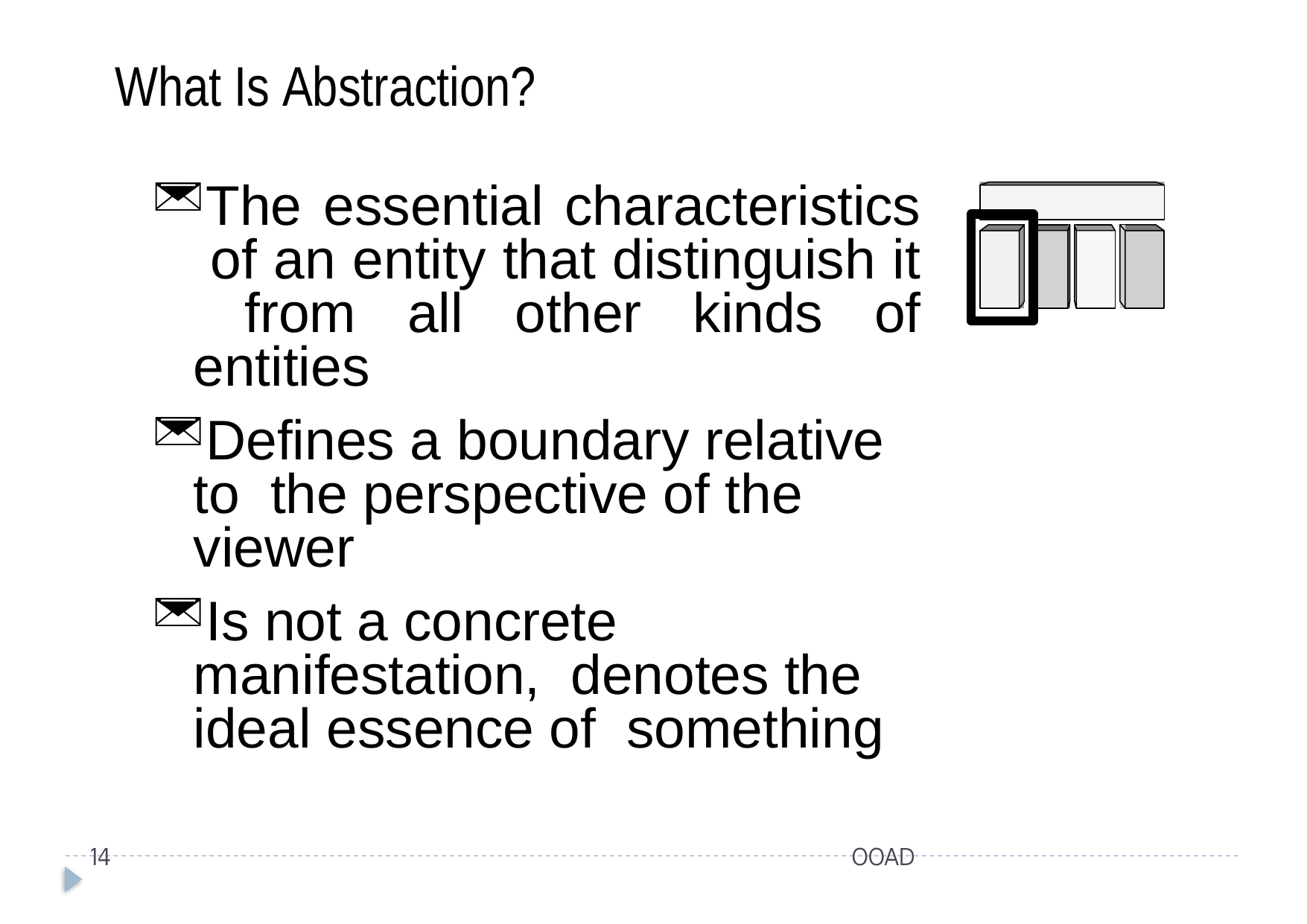

What Is Abstraction?

The essential characteristics  of an entity that distinguish it  from all other kinds of entities
Defines a boundary relative to  the perspective of the viewer
Is not a concrete manifestation,  denotes the ideal essence of  something

14
OOAD